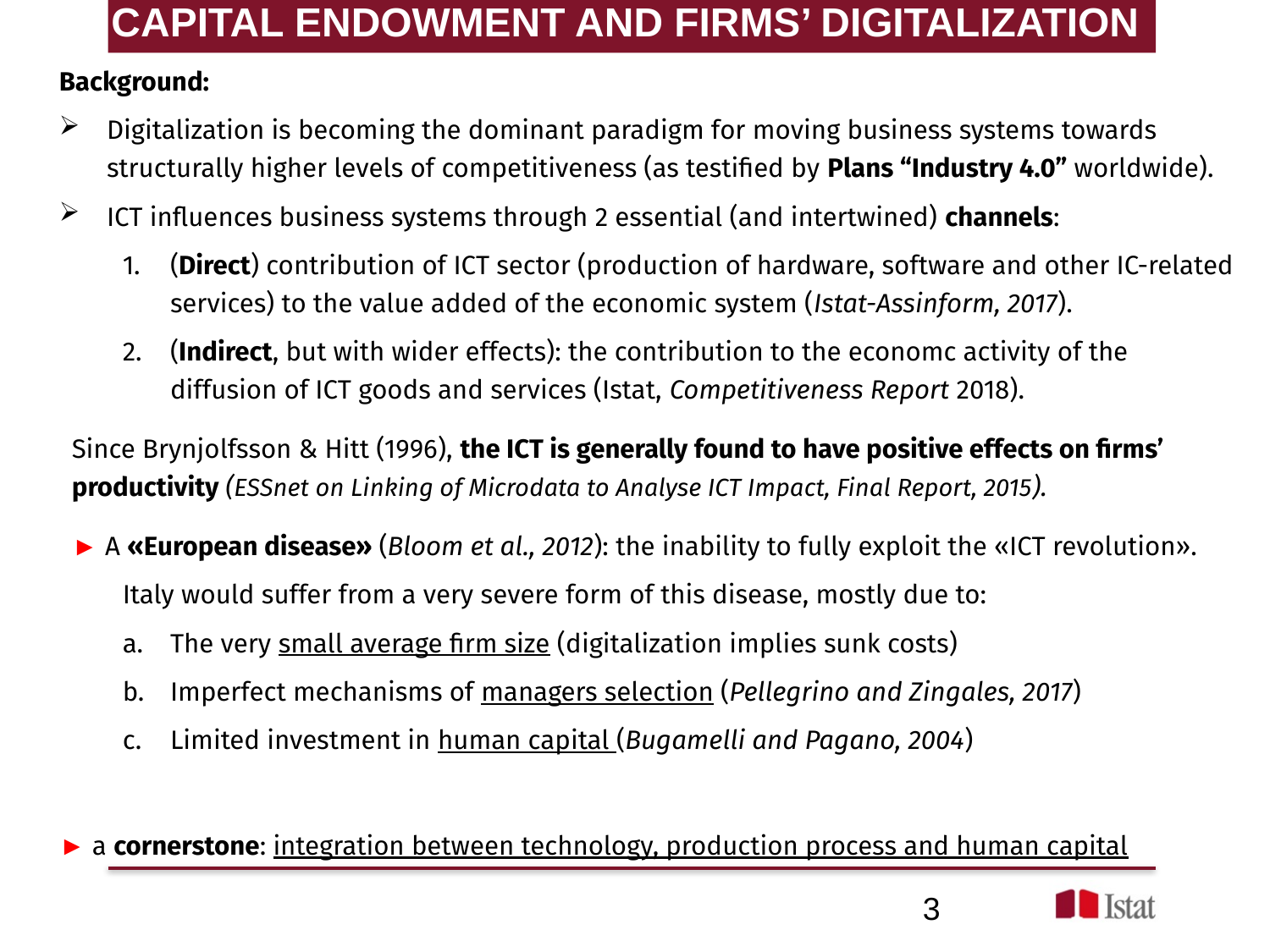

CAPITAL ENDOWMENT AND FIRMS’ DIGITALIZATION
Background:
Digitalization is becoming the dominant paradigm for moving business systems towards structurally higher levels of competitiveness (as testified by Plans “Industry 4.0” worldwide).
ICT influences business systems through 2 essential (and intertwined) channels:
(Direct) contribution of ICT sector (production of hardware, software and other IC-related services) to the value added of the economic system (Istat-Assinform, 2017).
(Indirect, but with wider effects): the contribution to the economc activity of the diffusion of ICT goods and services (Istat, Competitiveness Report 2018).
Since Brynjolfsson & Hitt (1996), the ICT is generally found to have positive effects on firms’ productivity (ESSnet on Linking of Microdata to Analyse ICT Impact, Final Report, 2015).
► A «European disease» (Bloom et al., 2012): the inability to fully exploit the «ICT revolution».
Italy would suffer from a very severe form of this disease, mostly due to:
The very small average firm size (digitalization implies sunk costs)
Imperfect mechanisms of managers selection (Pellegrino and Zingales, 2017)
Limited investment in human capital (Bugamelli and Pagano, 2004)

► a cornerstone: integration between technology, production process and human capital

3